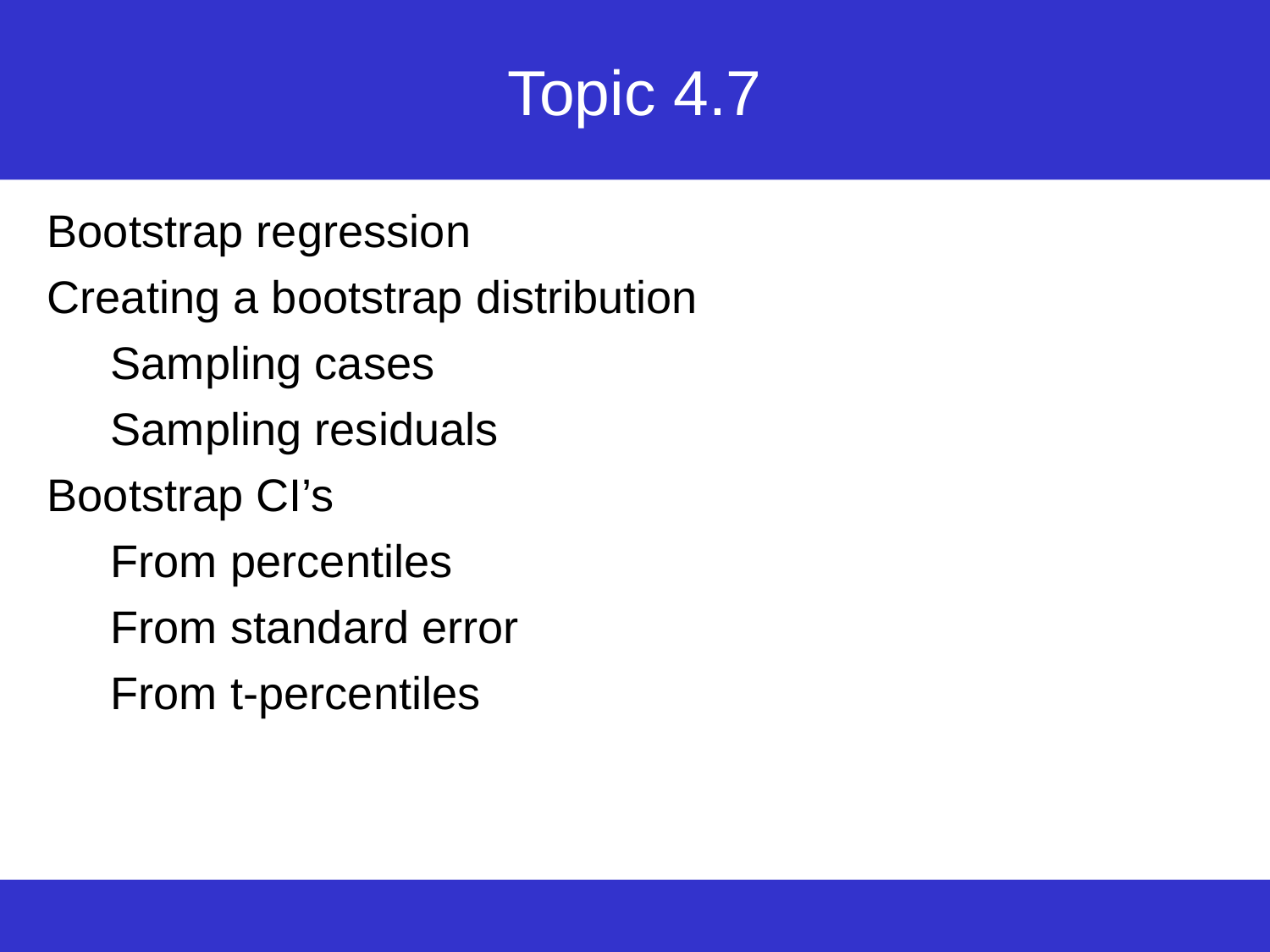

# Topic 4.7
Bootstrap regression
Creating a bootstrap distribution
Sampling cases
Sampling residuals
Bootstrap CI’s
From percentiles
From standard error
From t-percentiles